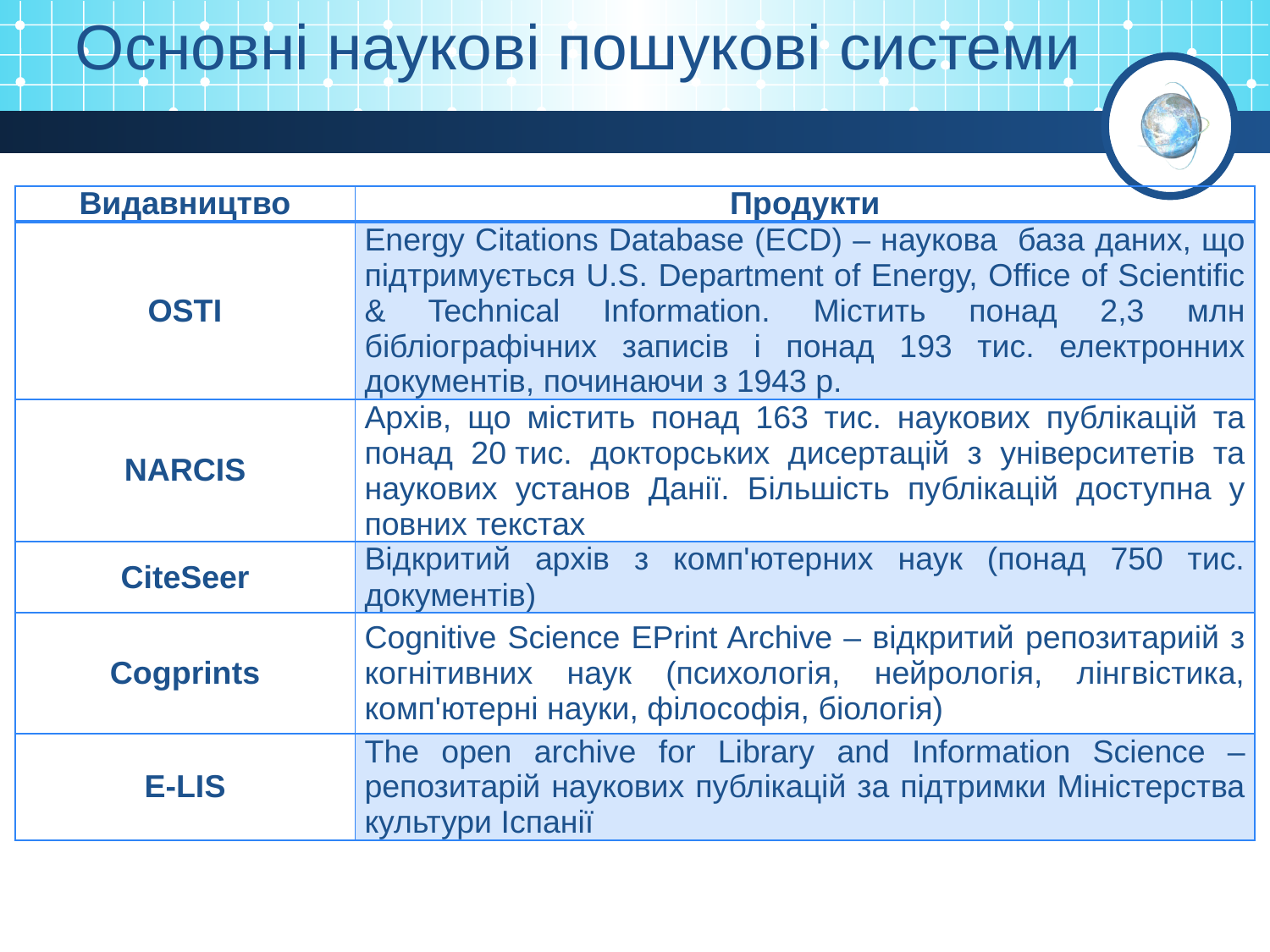

Основні наукові пошукові системи
| Видавництво | Продукти |
| --- | --- |
| OSTI | Energy Citations Database (ECD) – наукова база даних, що підтримується U.S. Department of Energy, Office of Scientific & Technical Information. Містить понад 2,3 млн бібліографічних записів і понад 193 тис. електронних документів, починаючи з 1943 р. |
| NARCIS | Архів, що містить понад 163 тис. наукових публікацій та понад 20 тис. докторських дисертацій з університетів та наукових установ Данії. Більшість публікацій доступна у повних текстах |
| CiteSeer | Відкритий архів з комп'ютерних наук (понад 750 тис. документів) |
| Cogprints | Cognitive Science EPrint Archive – відкритий репозитариій з когнітивних наук (психологія, нейрологія, лінгвістика, комп'ютерні науки, філософія, біологія) |
| E-LIS | The open archive for Library and Information Science – репозитарій наукових публікацій за підтримки Міністерства культури Іспанії |